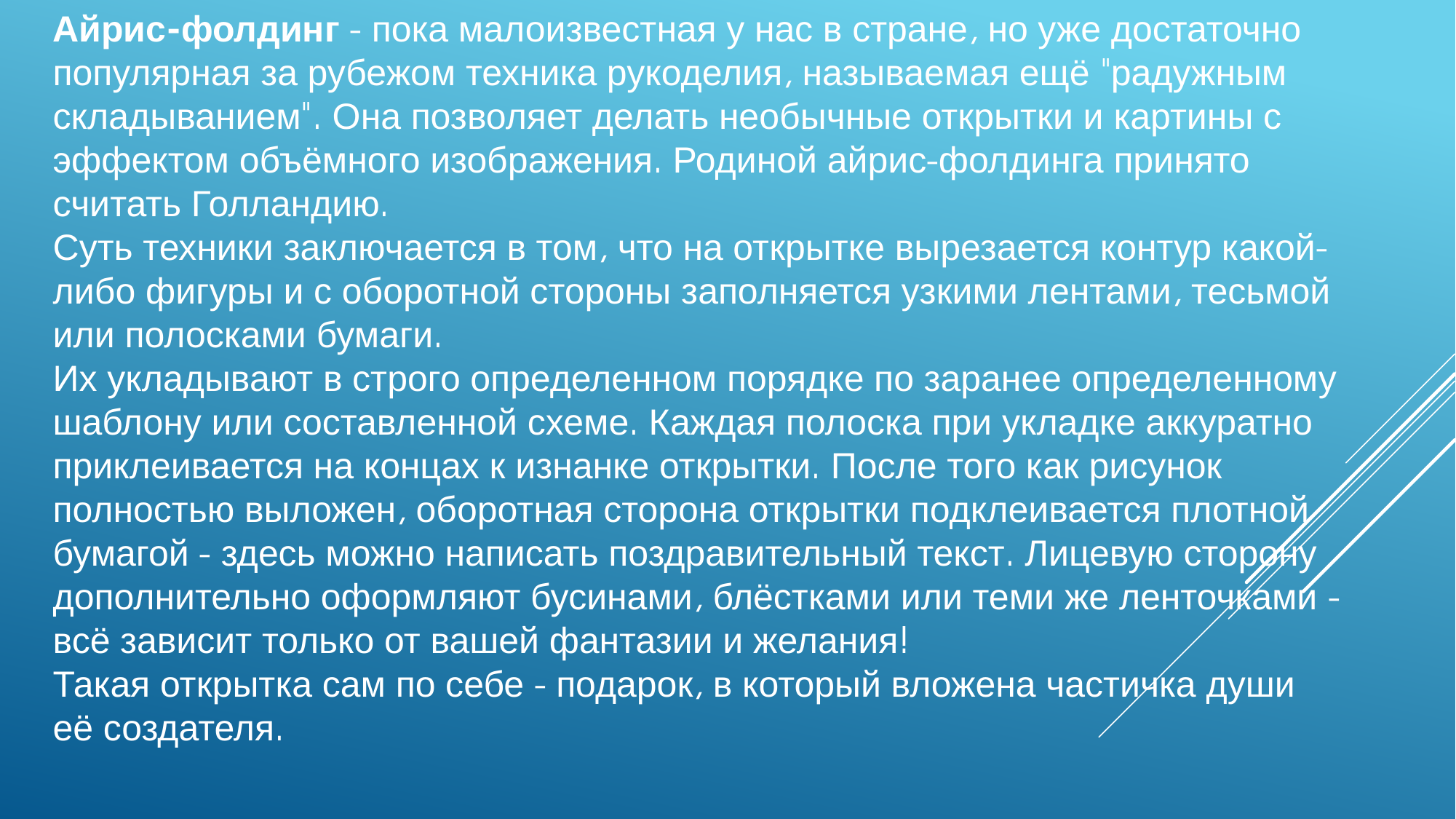

Айрис-фолдинг - пока малоизвестная у нас в стране, но уже достаточно популярная за рубежом техника рукоделия, называемая ещё "радужным складыванием". Она позволяет делать необычные открытки и картины с эффектом объёмного изображения. Родиной айрис-фолдинга принято считать Голландию.
Суть техники заключается в том, что на открытке вырезается контур какой-либо фигуры и с оборотной стороны заполняется узкими лентами, тесьмой или полосками бумаги.
Их укладывают в строго определенном порядке по заранее определенному шаблону или составленной схеме. Каждая полоска при укладке аккуратно приклеивается на концах к изнанке открытки. После того как рисунок полностью выложен, оборотная сторона открытки подклеивается плотной бумагой - здесь можно написать поздравительный текст. Лицевую сторону дополнительно оформляют бусинами, блёстками или теми же ленточками - всё зависит только от вашей фантазии и желания!
Такая открытка сам по себе - подарок, в который вложена частичка души её создателя.